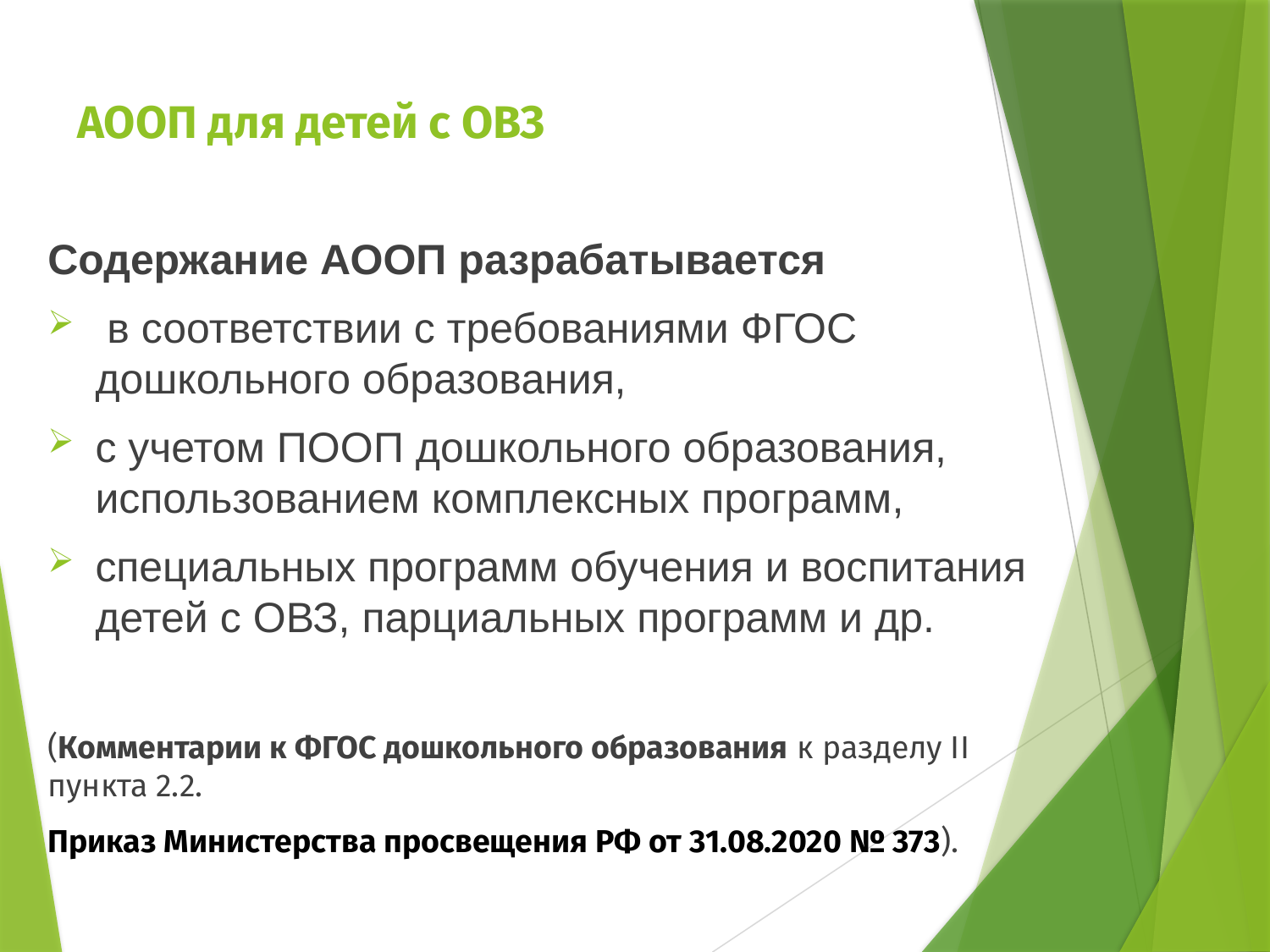

# АООП для детей с ОВЗ
Содержание АООП разрабатывается
 в соответствии с требованиями ФГОС дошкольного образования,
с учетом ПООП дошкольного образования, использованием комплексных программ,
специальных программ обучения и воспитания детей с ОВЗ, парциальных программ и др.

(Комментарии к ФГОС дошкольного образования к разделу II пункта 2.2.
Приказ Министерства просвещения РФ от 31.08.2020 № 373).